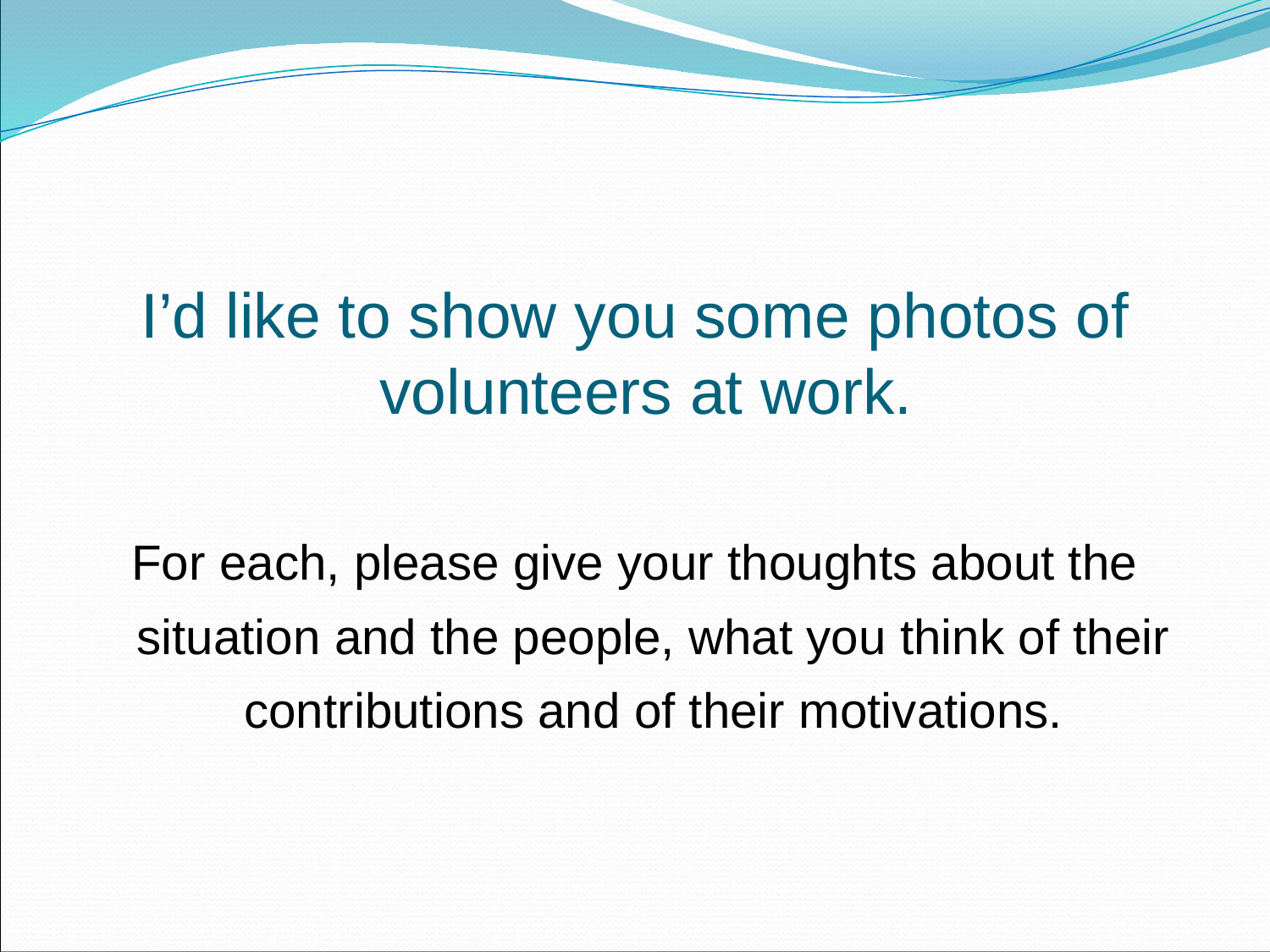

I’d like to show you some photos of volunteers at work.

For each, please give your thoughts about the situation and the people, what you think of their contributions and of their motivations.